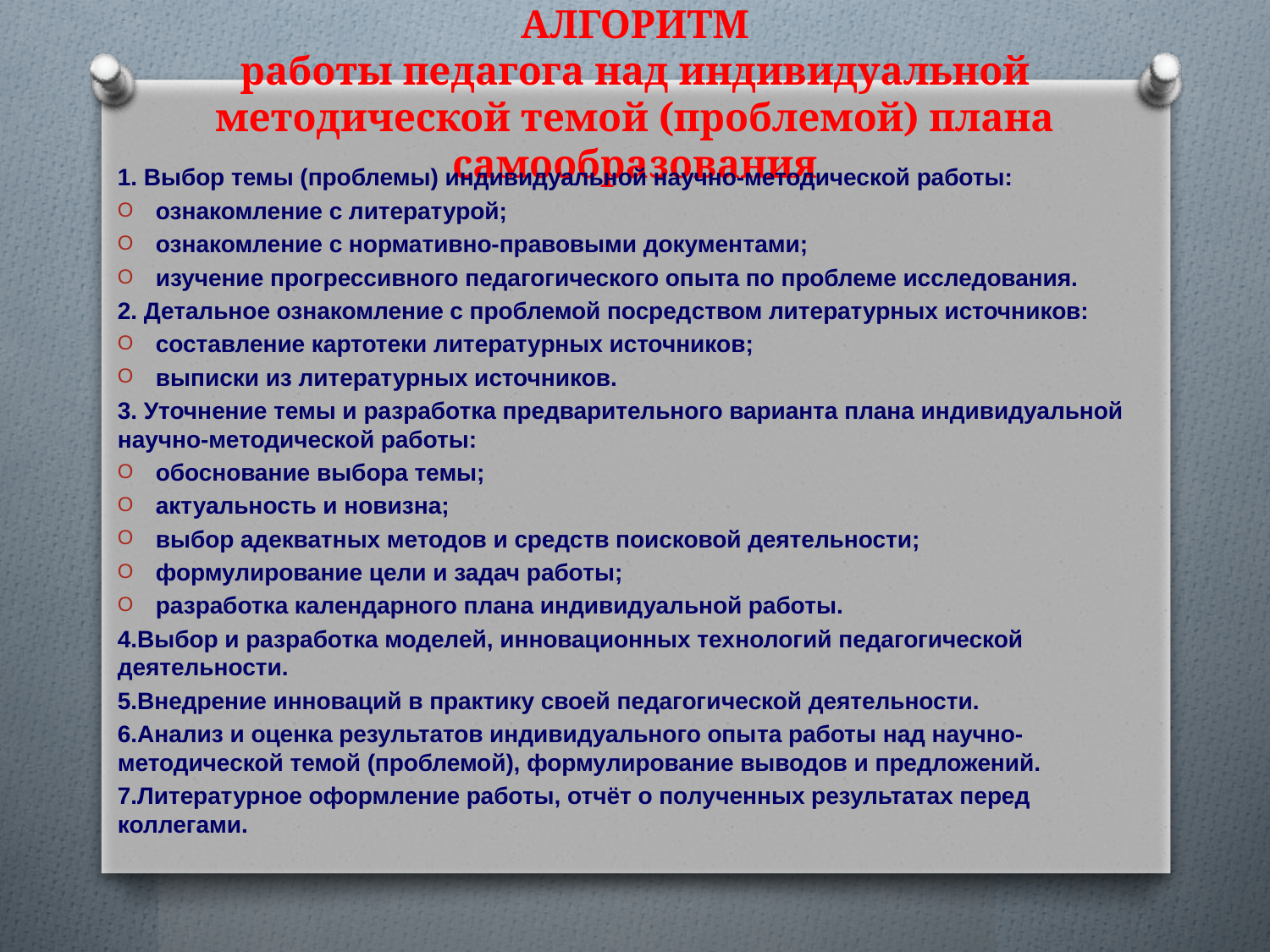

# АЛГОРИТМ работы педагога над индивидуальной методической темой (проблемой) плана самообразования
1. Выбор темы (проблемы) индивидуальной научно-методической работы:
ознакомление с литературой;
ознакомление с нормативно-правовыми докумен­тами;
изучение прогрессивного педагогического опыта по проблеме исследования.
2. Детальное ознакомление с проблемой посред­ством литературных источников:
составление картотеки литературных источников;
выписки из литературных источников.
3. Уточнение темы и разработка предварительного варианта плана индивидуальной научно-методической работы:
обоснование выбора темы;
актуальность и новизна;
выбор адекватных методов и средств поисковой деятельности;
формулирование цели и задач работы;
разработка календарного плана индивидуальной работы.
4.Выбор и разработка моделей, инновационных тех­нологий педагогической деятельности.
5.Внедрение инноваций в практику своей педагоги­ческой деятельности.
6.Анализ и оценка результатов индивидуального опы­та работы над научно-методической темой (проблемой), формулирование выводов и предложений.
7.Литературное оформление работы, отчёт о полу­ченных результатах перед коллегами.